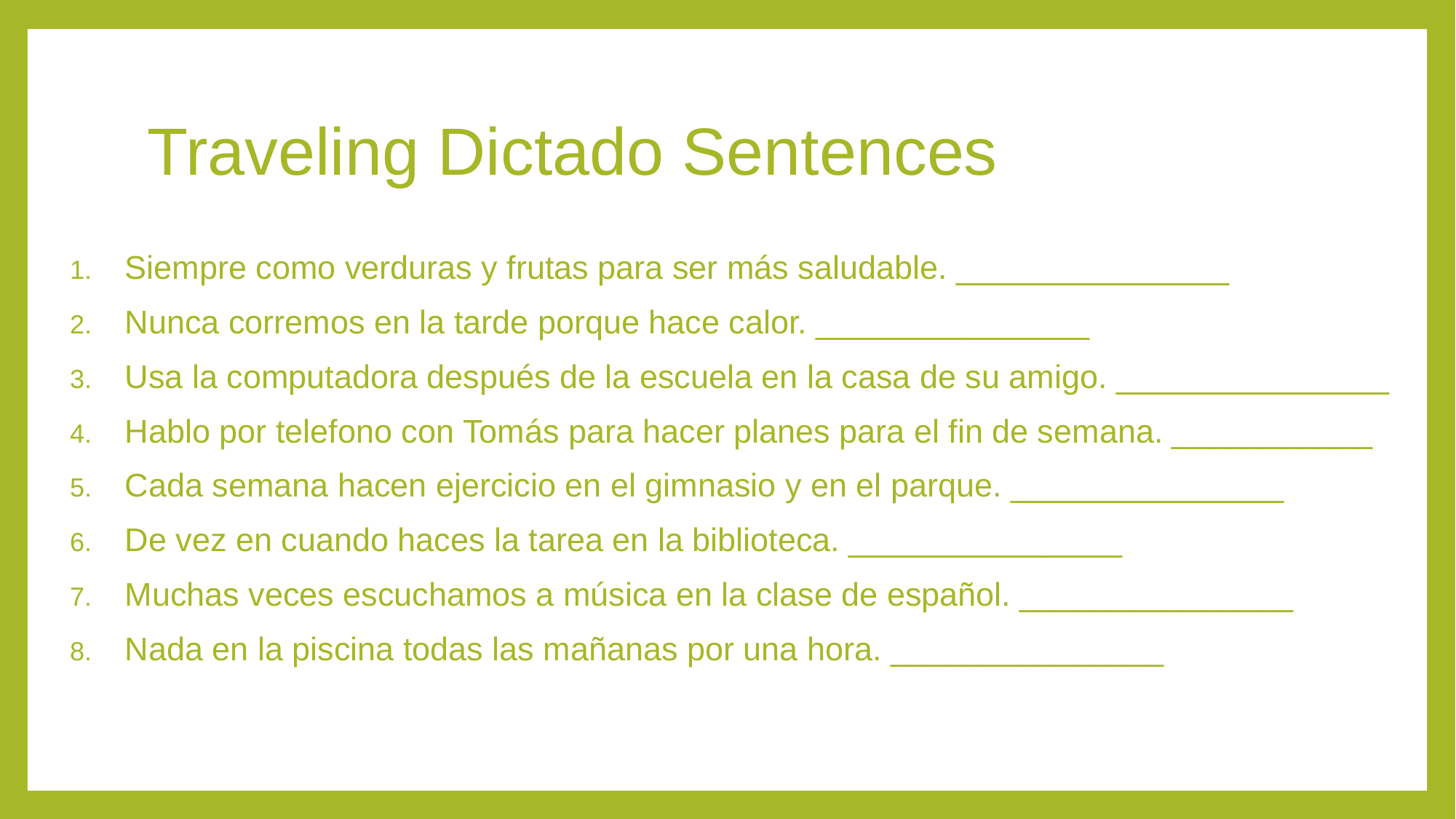

# Traveling Dictado Sentences
Siempre como verduras y frutas para ser más saludable. _______________
Nunca corremos en la tarde porque hace calor. _______________
Usa la computadora después de la escuela en la casa de su amigo. _______________
Hablo por telefono con Tomás para hacer planes para el fin de semana. ___________
Cada semana hacen ejercicio en el gimnasio y en el parque. _______________
De vez en cuando haces la tarea en la biblioteca. _______________
Muchas veces escuchamos a música en la clase de español. _______________
Nada en la piscina todas las mañanas por una hora. _______________